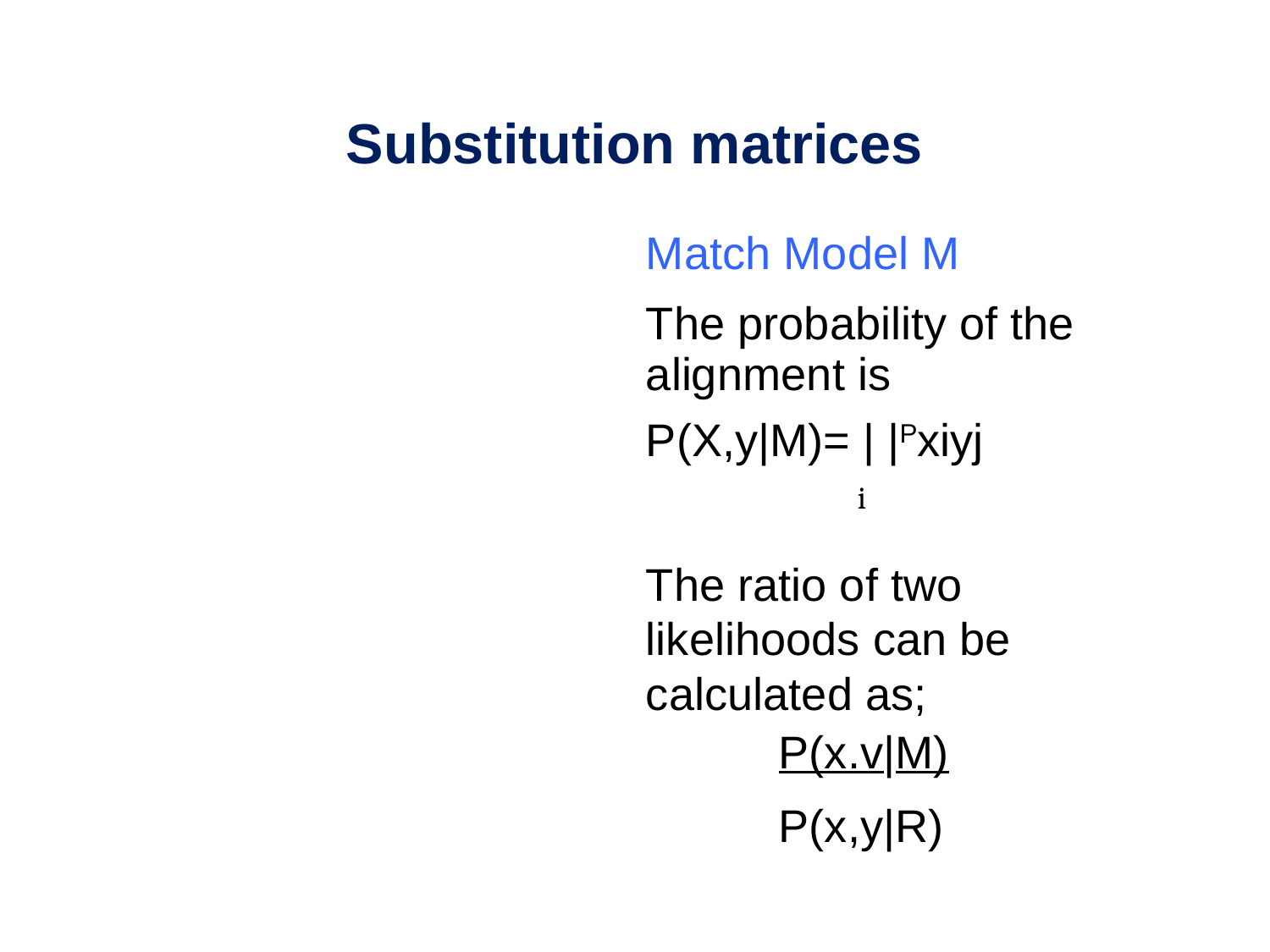

Substitution matrices
Match Model M
The probability of the alignment is
P(X,y|M)= | |Pxiyj
i
The ratio of two likelihoods can be calculated as;
P(x.v|M)
P(x,y|R)